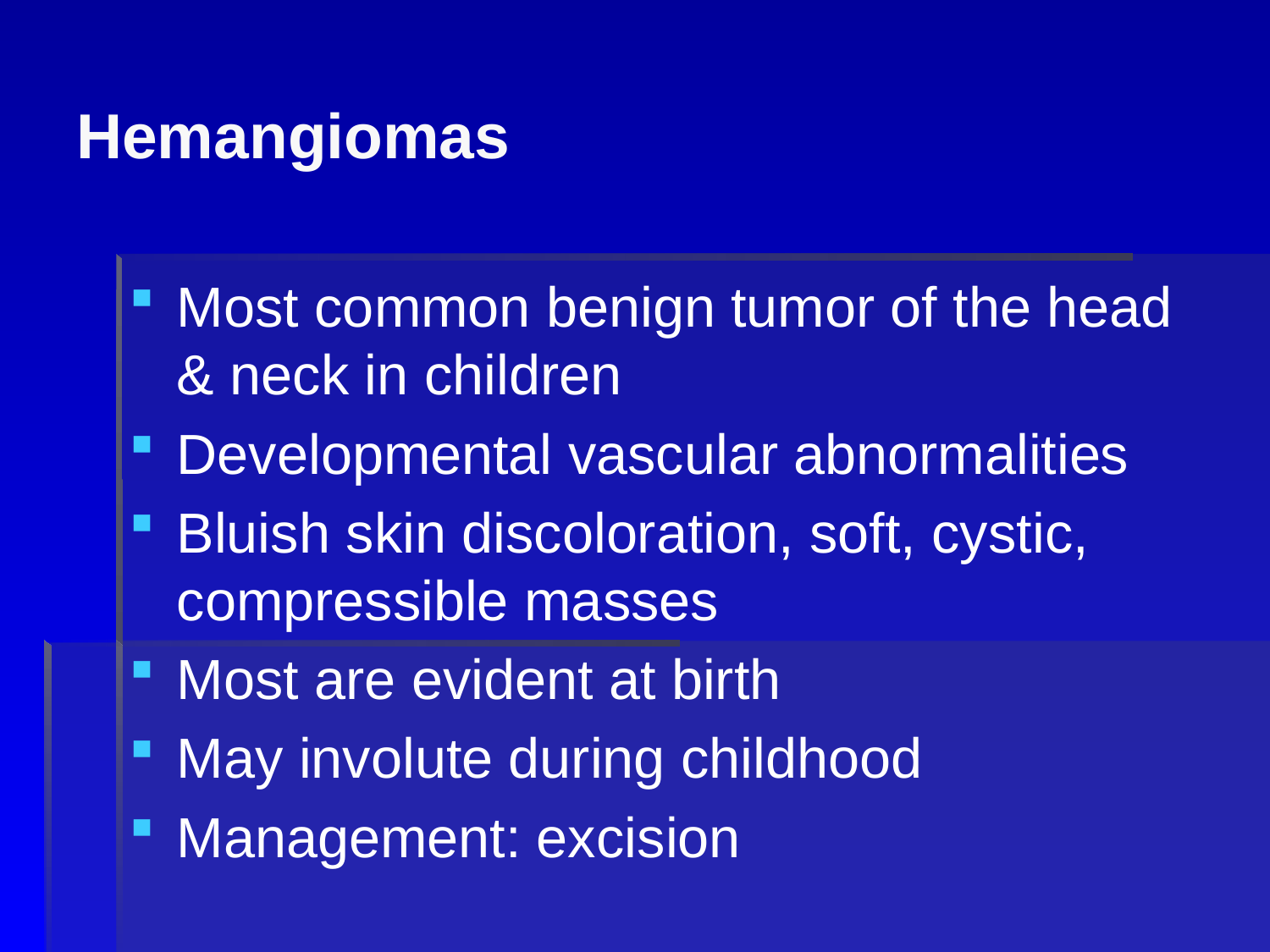

# Hemangiomas
Most common benign tumor of the head & neck in children
Developmental vascular abnormalities
Bluish skin discoloration, soft, cystic, compressible masses
Most are evident at birth
May involute during childhood
Management: excision